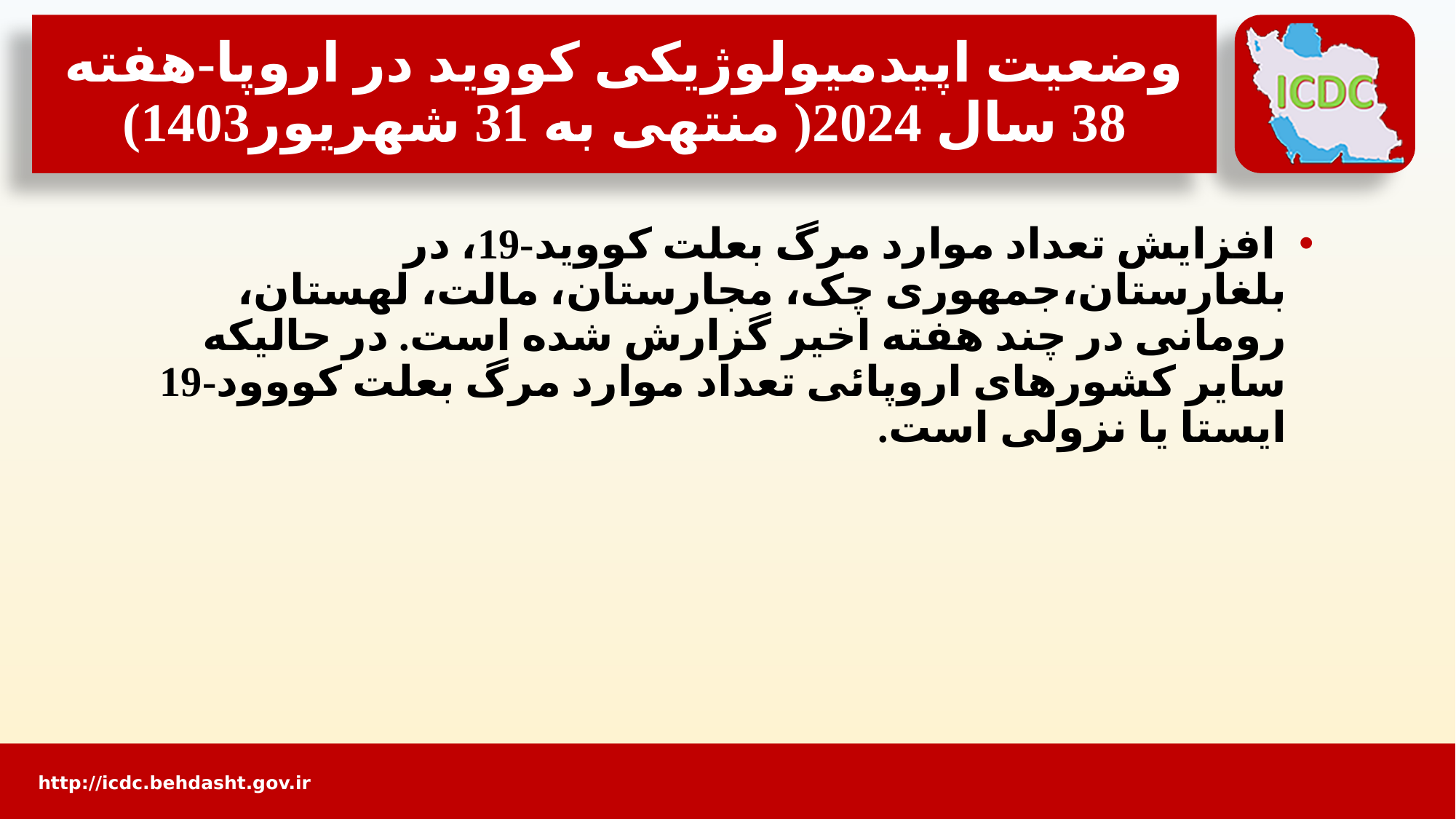

# وضعیت اپیدمیولوژیکی کووید در اروپا-هفته 38 سال 2024( منتهی به 31 شهریور1403)
 افزایش تعداد موارد مرگ بعلت کووید-19، در بلغارستان،جمهوری چک، مجارستان، مالت، لهستان، رومانی در چند هفته اخیر گزارش شده است. در حالیکه سایر کشورهای اروپائی تعداد موارد مرگ بعلت کووود-19 ایستا یا نزولی است.